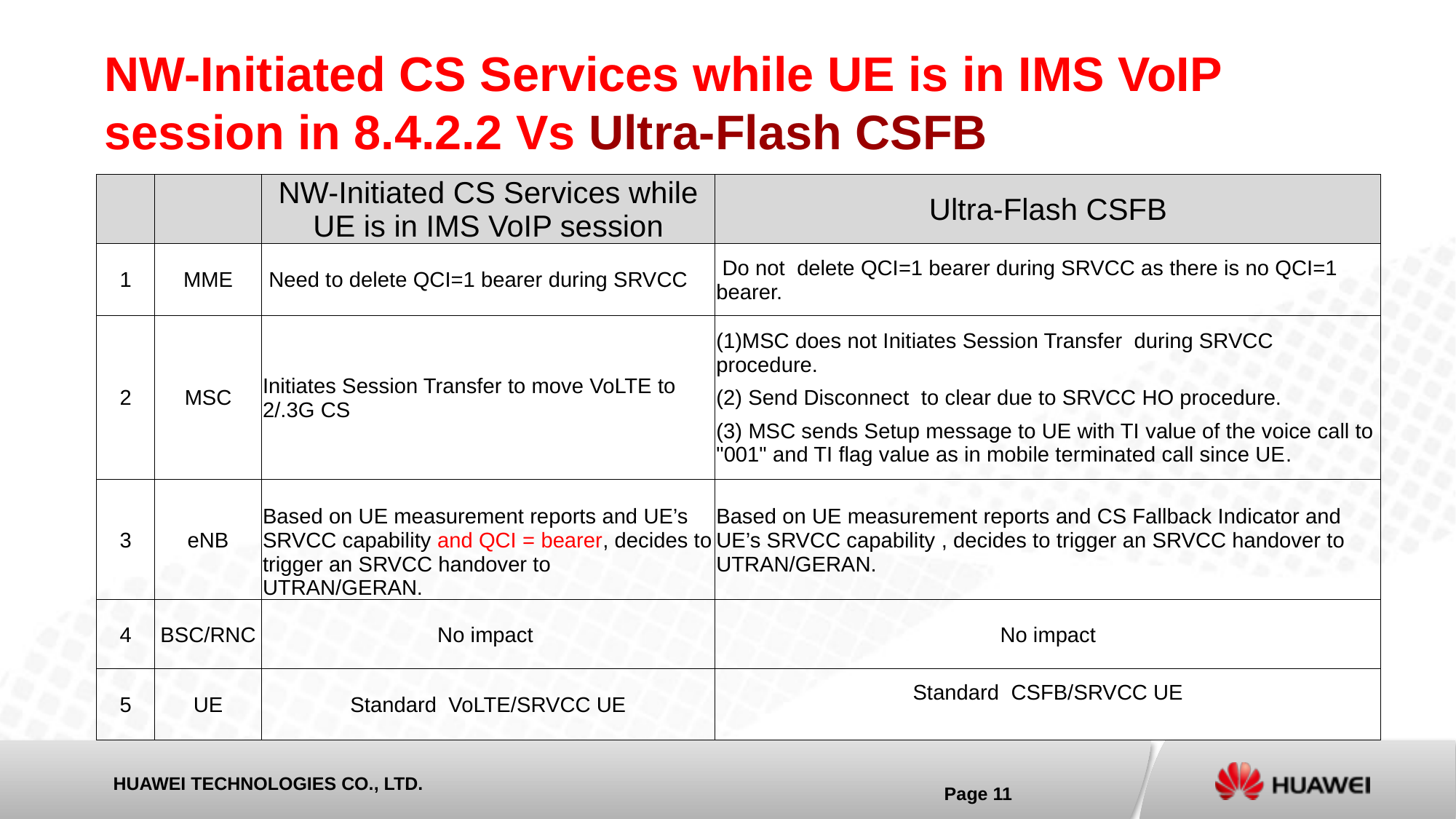

# NW-Initiated CS Services while UE is in IMS VoIP session in 8.4.2.2 Vs Ultra-Flash CSFB
|  |  | NW-Initiated CS Services while UE is in IMS VoIP session | Ultra-Flash CSFB |
| --- | --- | --- | --- |
| 1 | MME | Need to delete QCI=1 bearer during SRVCC | Do not delete QCI=1 bearer during SRVCC as there is no QCI=1 bearer. |
| 2 | MSC | Initiates Session Transfer to move VoLTE to 2/.3G CS | (1)MSC does not Initiates Session Transfer during SRVCC procedure. (2) Send Disconnect to clear due to SRVCC HO procedure. (3) MSC sends Setup message to UE with TI value of the voice call to "001" and TI flag value as in mobile terminated call since UE. |
| 3 | eNB | Based on UE measurement reports and UE’s SRVCC capability and QCI = bearer, decides to trigger an SRVCC handover to UTRAN/GERAN. | Based on UE measurement reports and CS Fallback Indicator and UE’s SRVCC capability , decides to trigger an SRVCC handover to UTRAN/GERAN. |
| 4 | BSC/RNC | No impact | No impact |
| 5 | UE | Standard VoLTE/SRVCC UE | Standard CSFB/SRVCC UE |